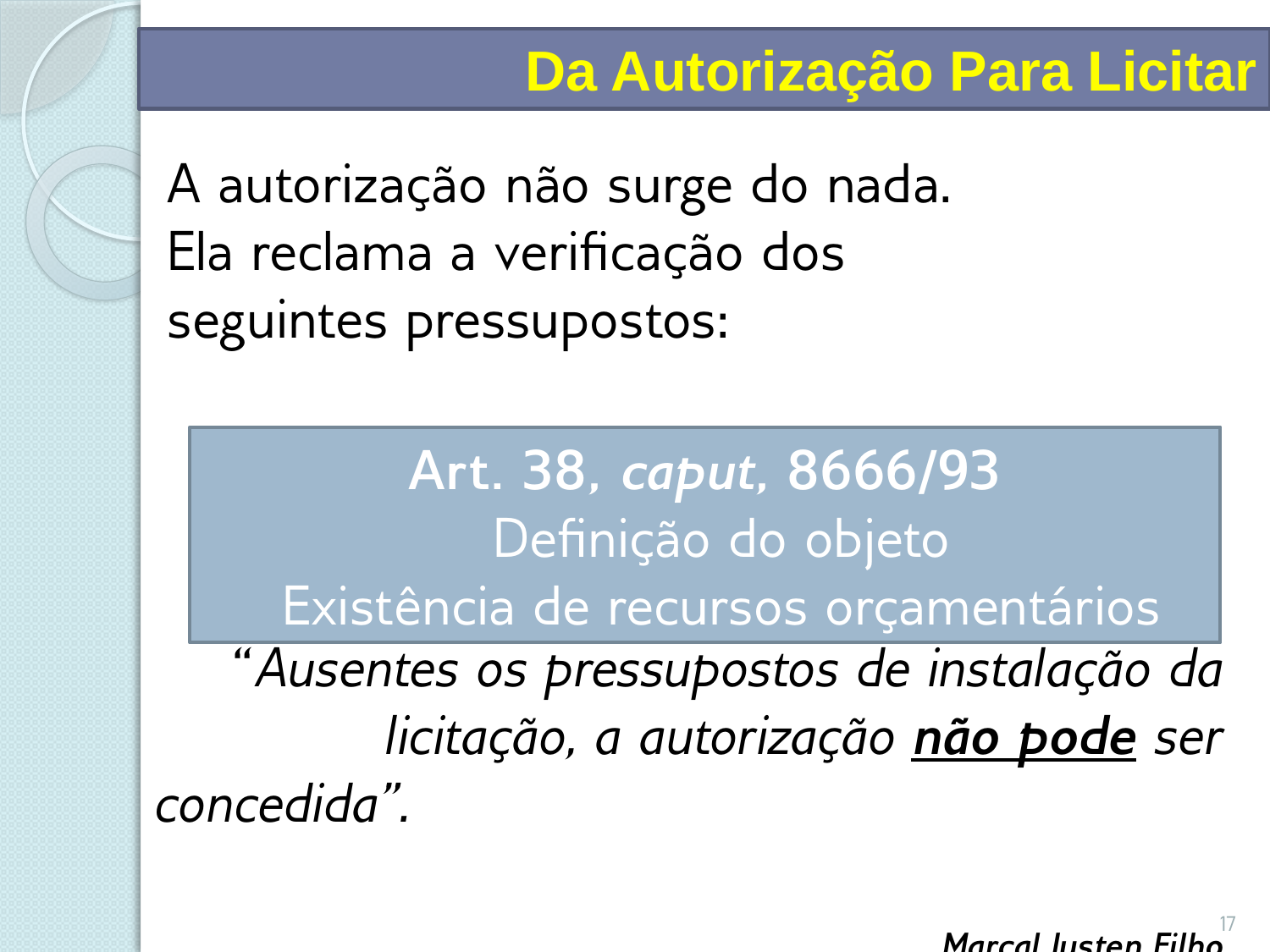

Da Autorização Para Licitar
A autorização não surge do nada.
Ela reclama a verificação dos seguintes pressupostos:

Art. 38, caput, 8666/93
  Definição do objeto
  Existência de recursos orçamentários
“Ausentes os pressupostos de instalação da licitação, a autorização não pode ser concedida”.                                                                                                                                               Marçal Justen Filho
17